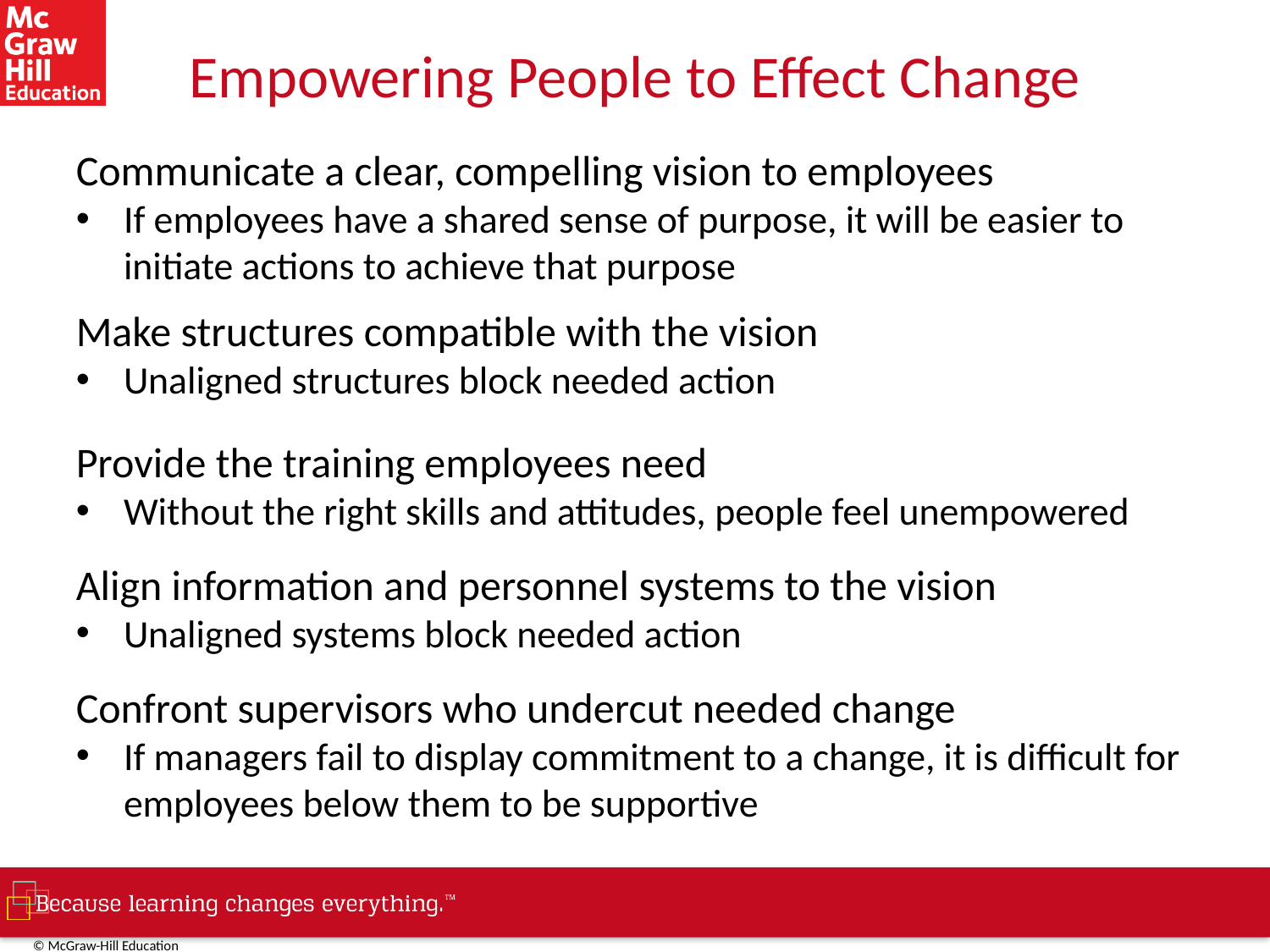

# Empowering People to Effect Change
Communicate a clear, compelling vision to employees
If employees have a shared sense of purpose, it will be easier to initiate actions to achieve that purpose

Make structures compatible with the vision
Unaligned structures block needed action

Provide the training employees need
Without the right skills and attitudes, people feel unempowered

Align information and personnel systems to the vision
Unaligned systems block needed action

Confront supervisors who undercut needed change
If managers fail to display commitment to a change, it is difficult for employees below them to be supportive